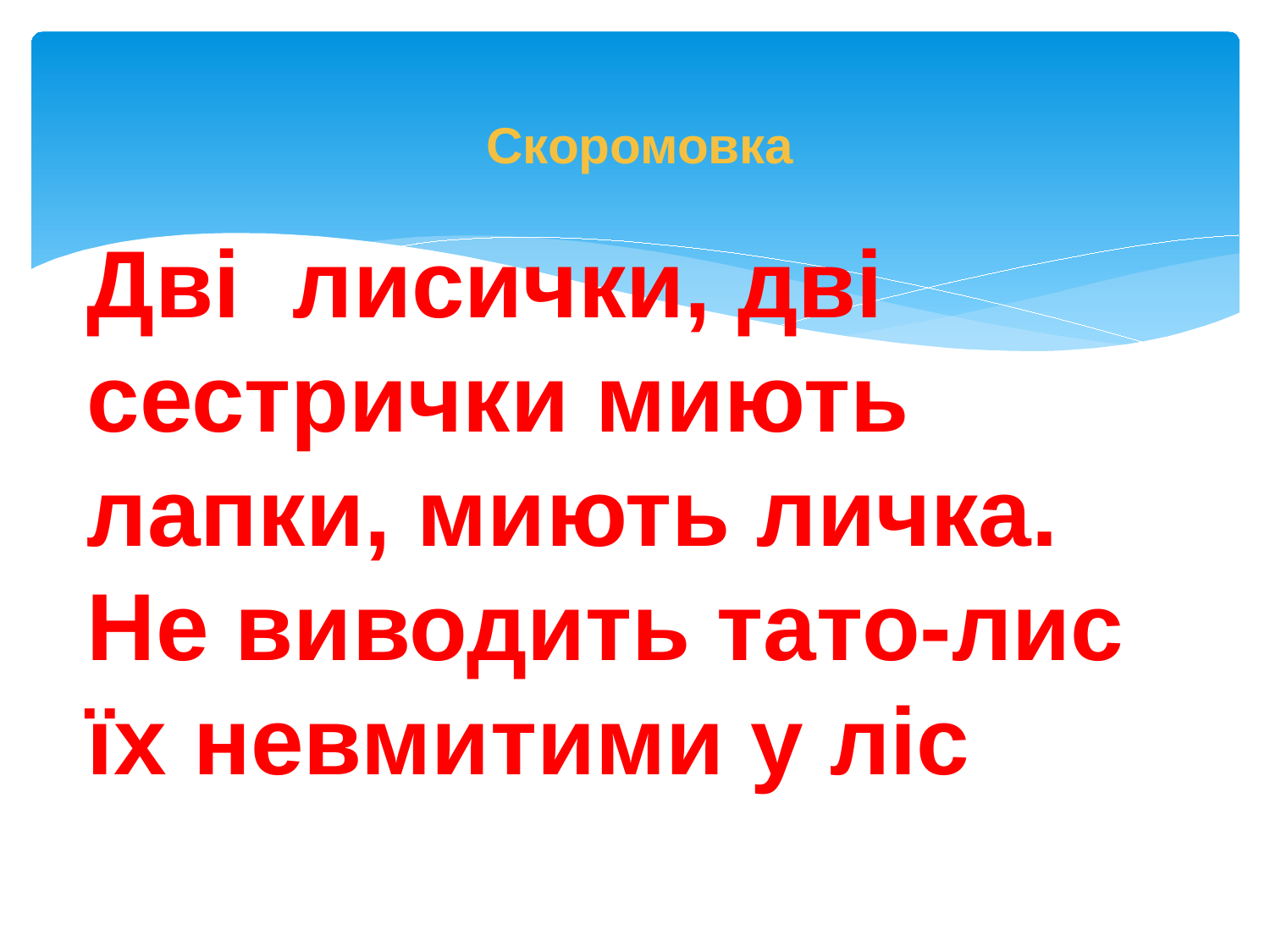

# Скоромовка
Дві  лисички, дві сестрички миють лапки, миють личка. Не виводить тато-лис їх невмитими у ліс